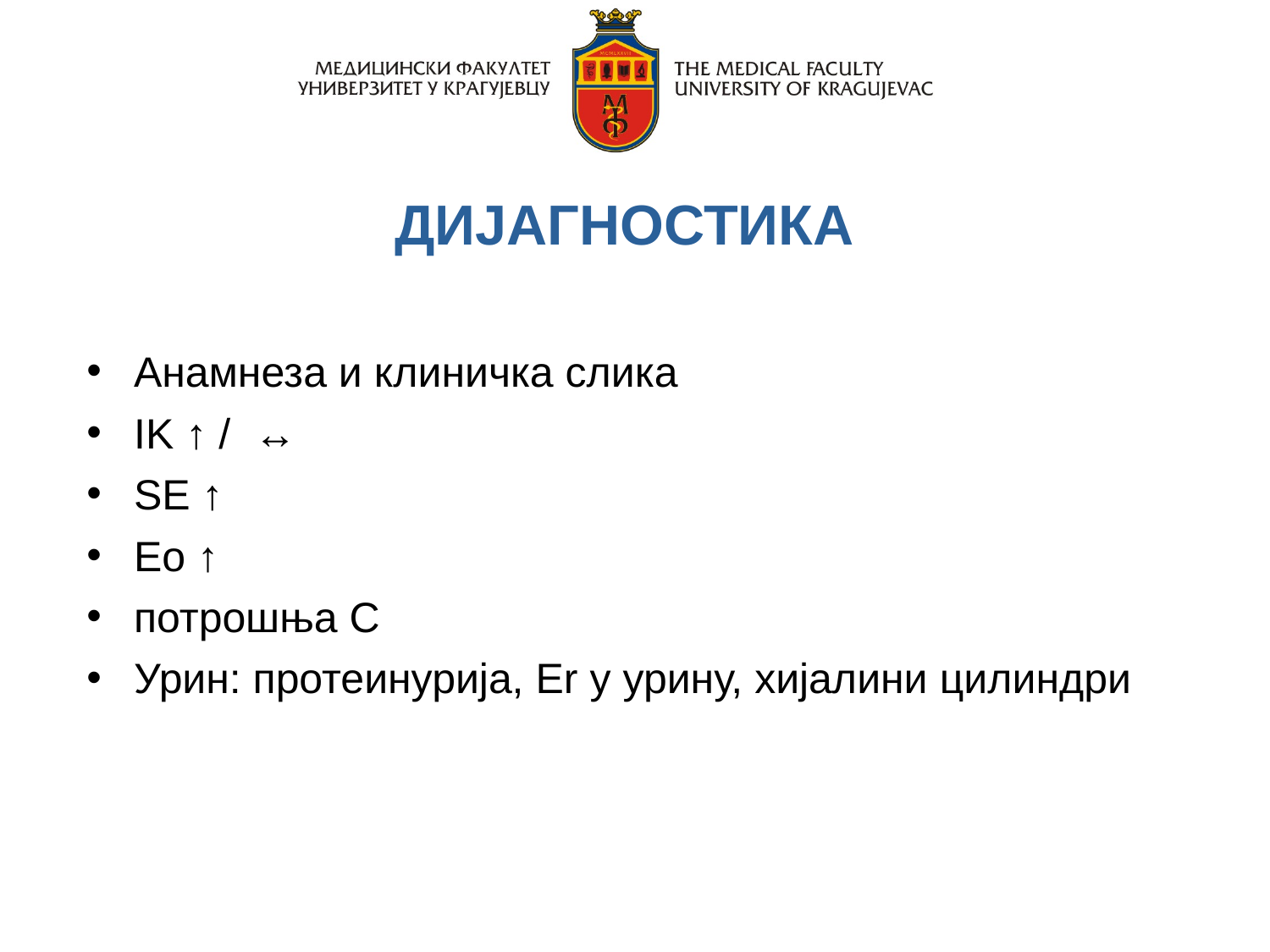

ДИЈАГНОСТИКА
Анамнеза и клиничка слика
IK ↑ /  ↔
SE ↑
Eo ↑
потрошња C
Урин: протеинурија, Еr у урину, хијалини цилиндри